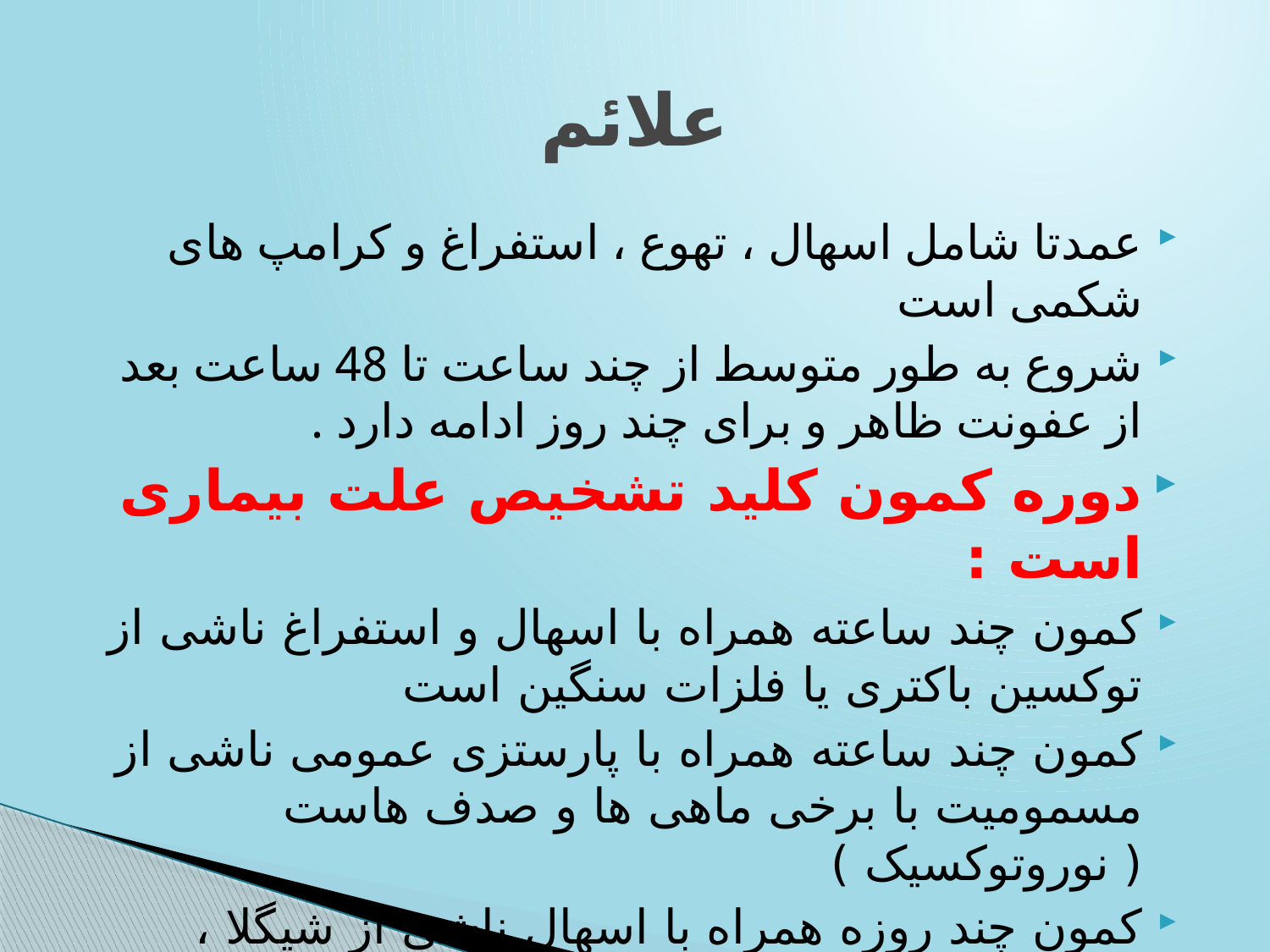

# علائم
عمدتا شامل اسهال ، تهوع ، استفراغ و کرامپ های شکمی است
شروع به طور متوسط از چند ساعت تا 48 ساعت بعد از عفونت ظاهر و برای چند روز ادامه دارد .
دوره کمون کلید تشخیص علت بیماری است :
کمون چند ساعته همراه با اسهال و استفراغ ناشی از توکسین باکتری یا فلزات سنگین است
کمون چند ساعته همراه با پارستزی عمومی ناشی از مسمومیت با برخی ماهی ها و صدف هاست ( نوروتوکسیک )
کمون چند روزه همراه با اسهال ناشی از شیگلا ، E.Coli ، سالمونلا را مطرح می کند